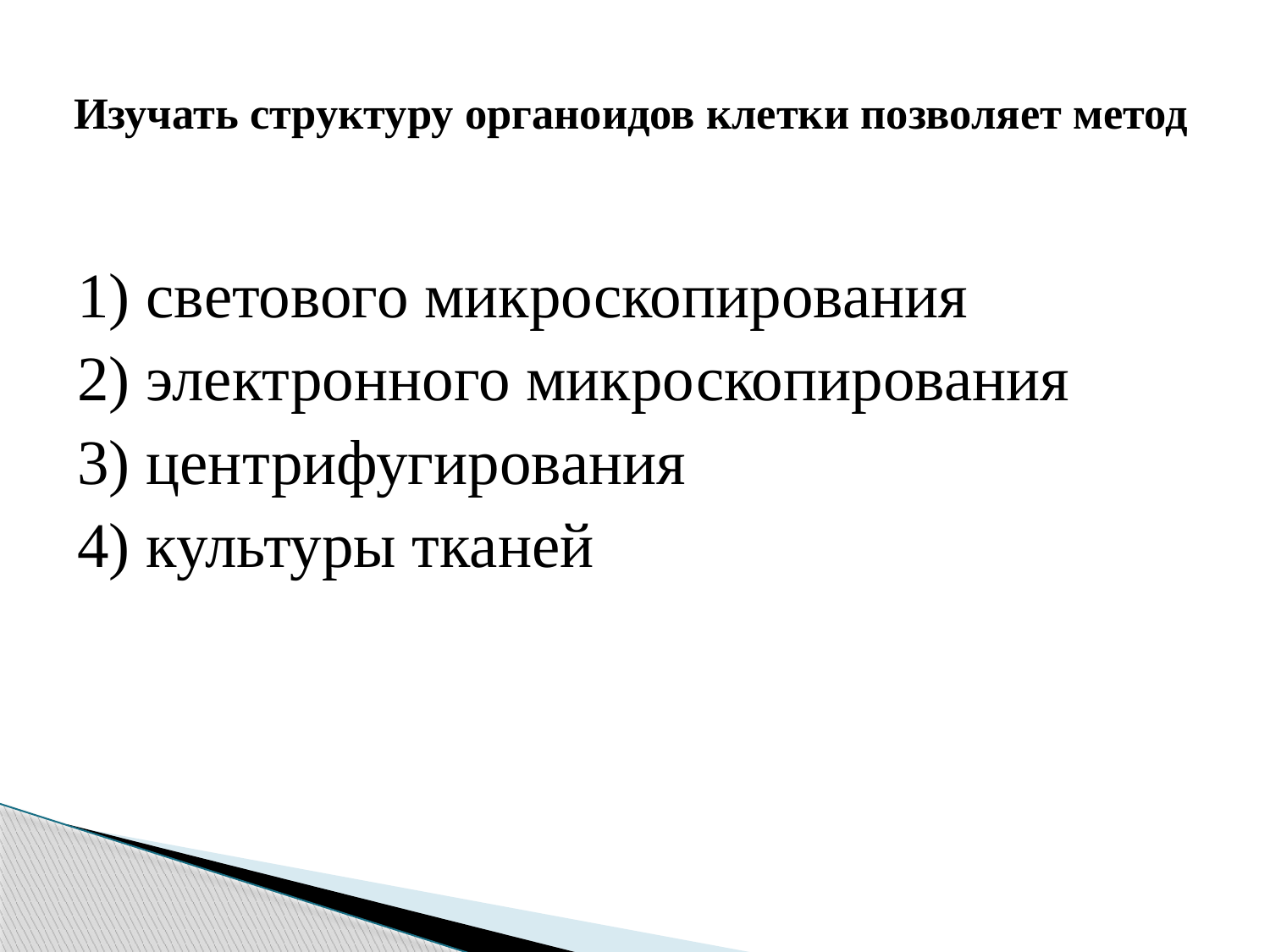

# Изучать структуру органоидов клетки позволяет метод
1) светового микроскопирования
2) электронного микроскопирования
3) центрифугирования
4) культуры тканей